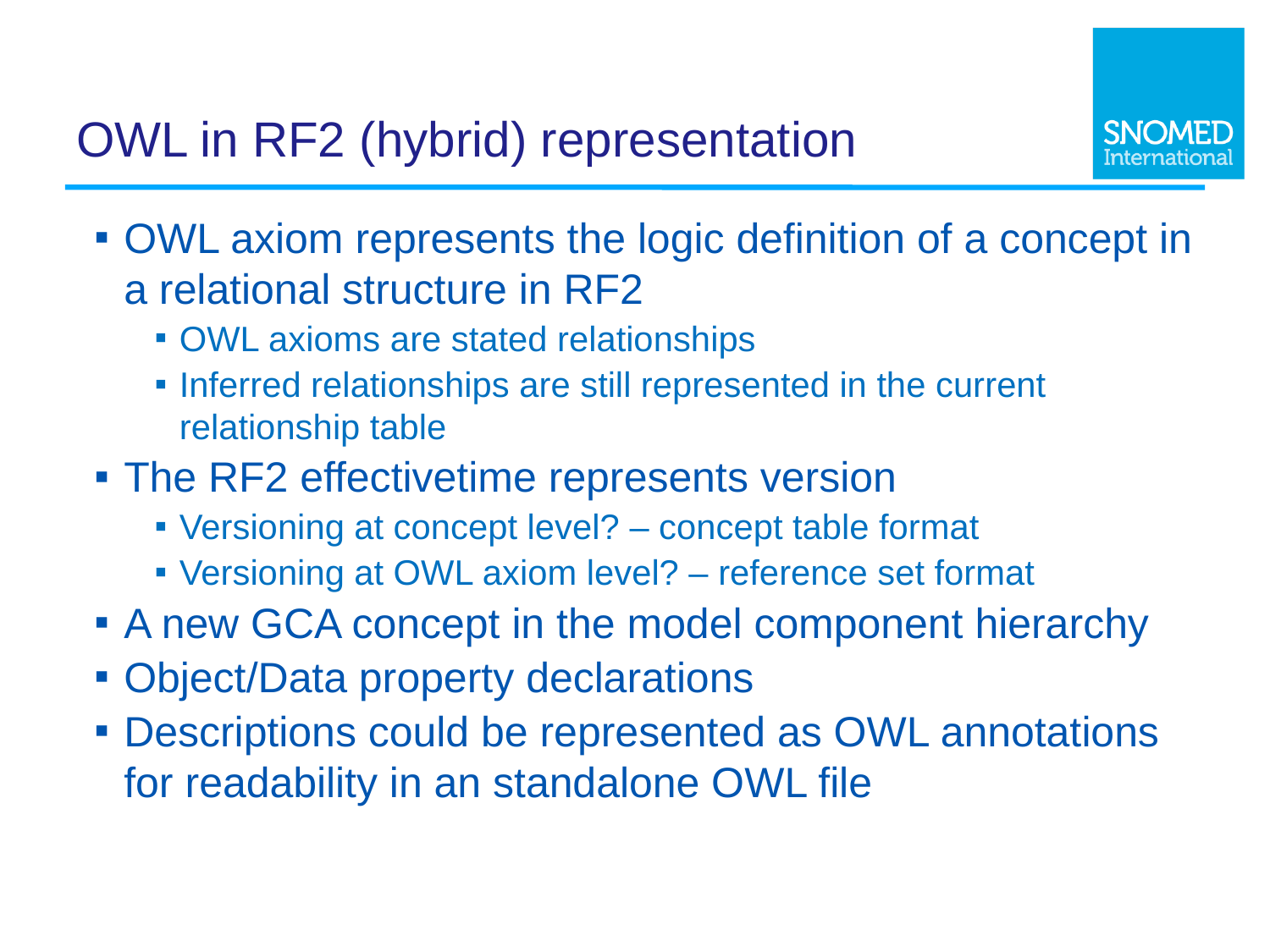

# OWL in RF2 (hybrid) representation
OWL axiom represents the logic definition of a concept in a relational structure in RF2
OWL axioms are stated relationships
Inferred relationships are still represented in the current relationship table
The RF2 effectivetime represents version
Versioning at concept level? – concept table format
Versioning at OWL axiom level? – reference set format
A new GCA concept in the model component hierarchy
Object/Data property declarations
Descriptions could be represented as OWL annotations for readability in an standalone OWL file